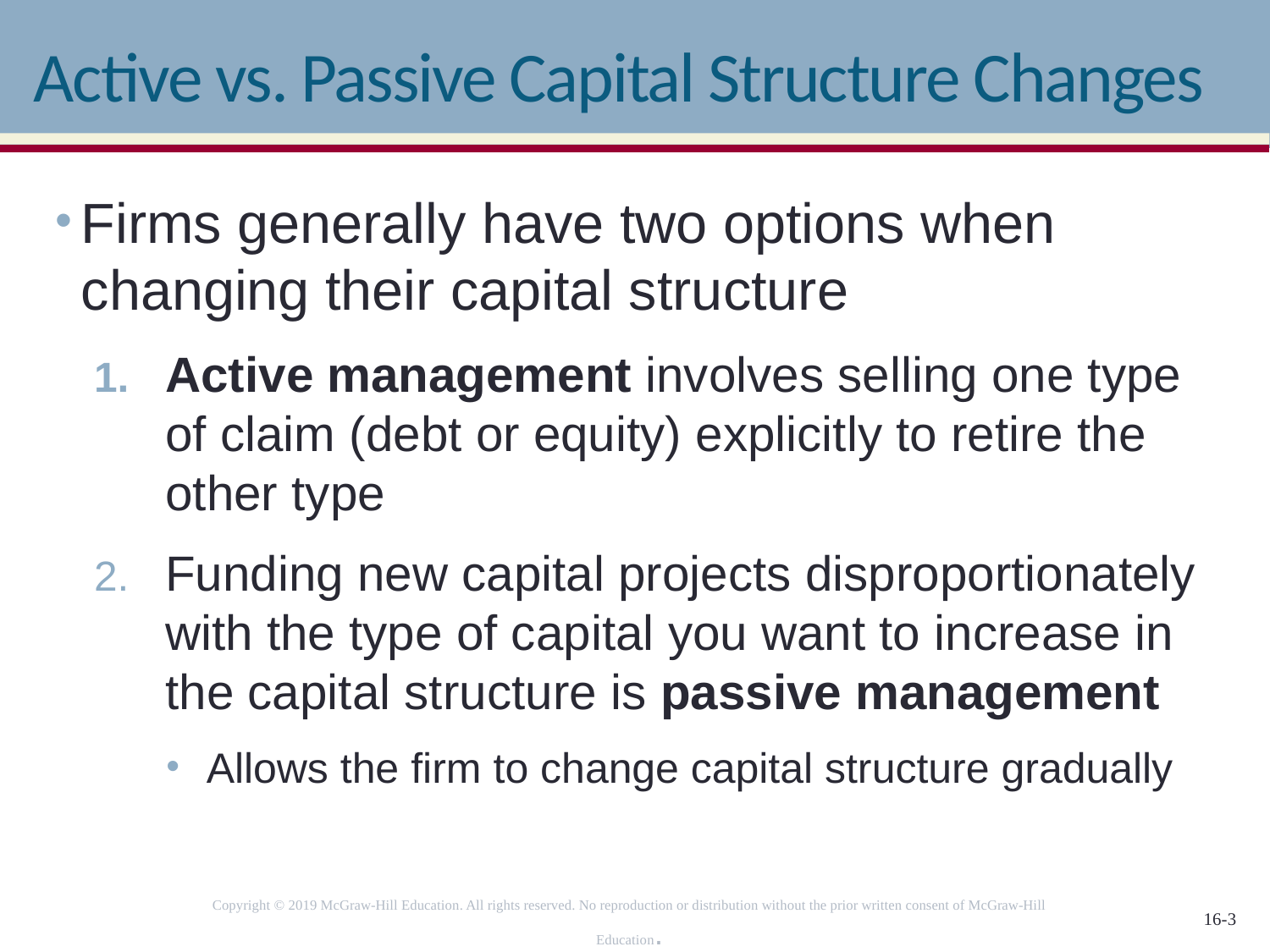

# Active vs. Passive Capital Structure Changes
Firms generally have two options when changing their capital structure
Active management involves selling one type of claim (debt or equity) explicitly to retire the other type
Funding new capital projects disproportionately with the type of capital you want to increase in the capital structure is passive management
Allows the firm to change capital structure gradually
Copyright © 2019 McGraw-Hill Education. All rights reserved. No reproduction or distribution without the prior written consent of McGraw-Hill Education.